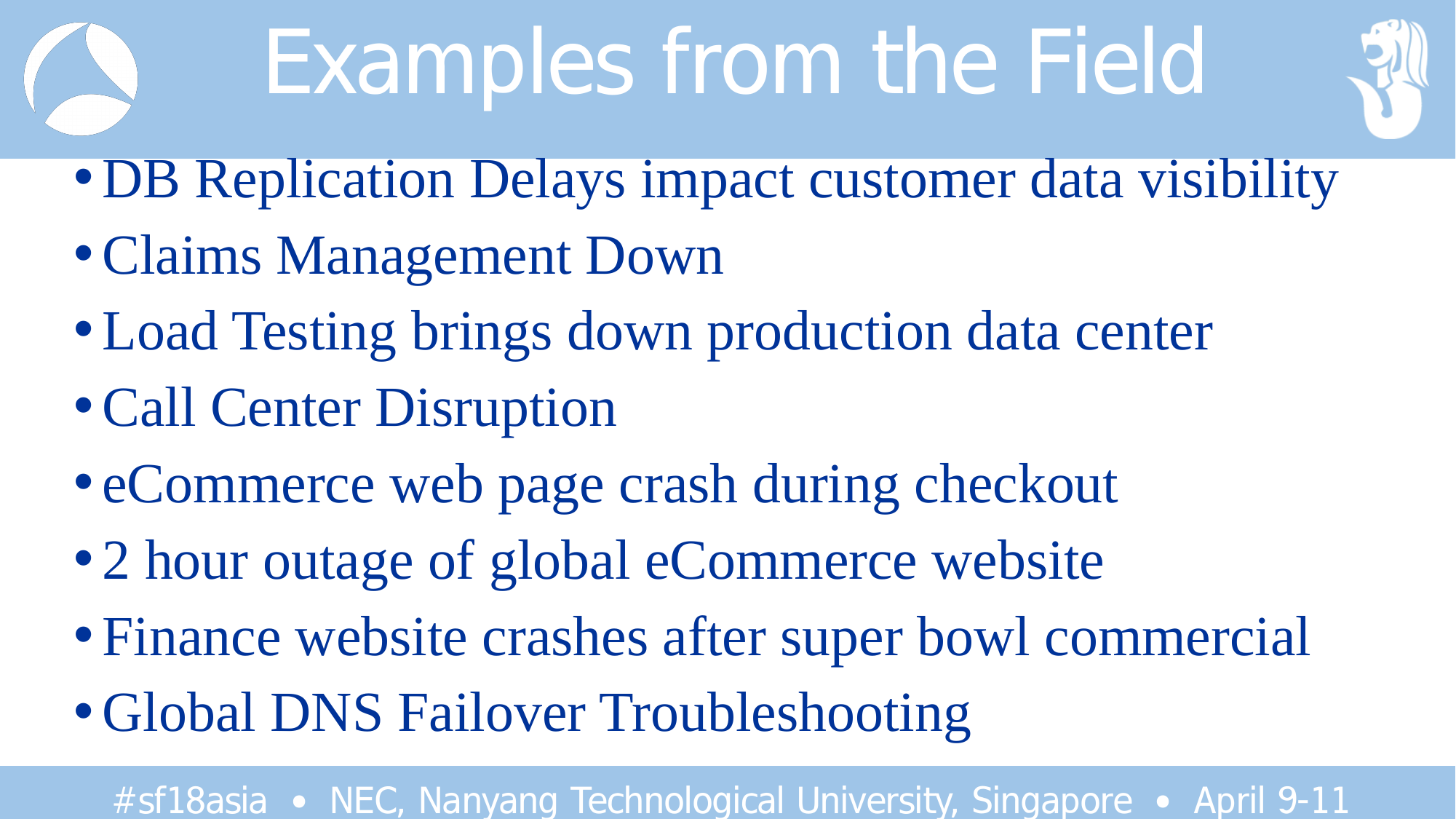

# Examples from the Field
DB Replication Delays impact customer data visibility
Claims Management Down
Load Testing brings down production data center
Call Center Disruption
eCommerce web page crash during checkout
2 hour outage of global eCommerce website
Finance website crashes after super bowl commercial
Global DNS Failover Troubleshooting